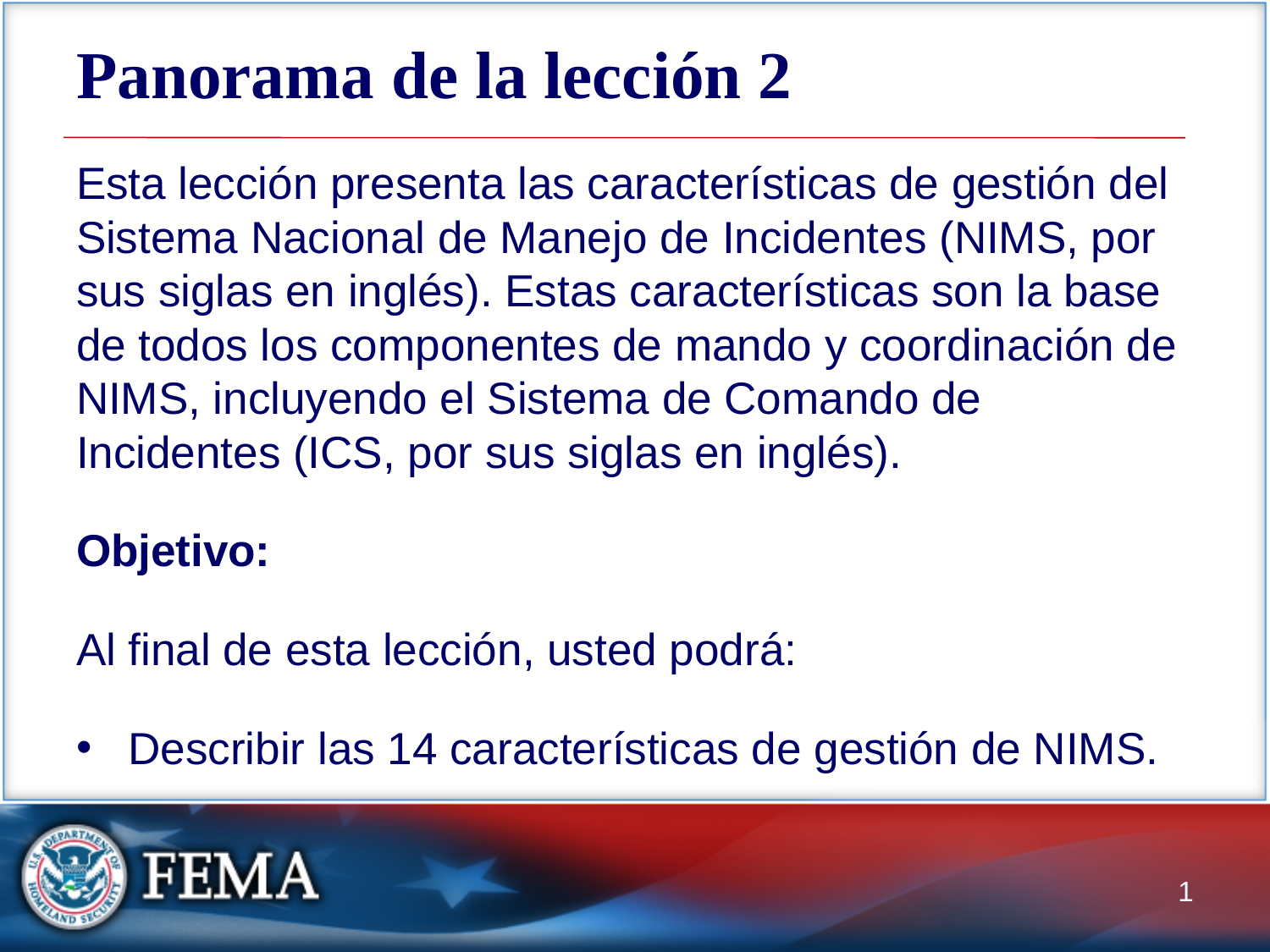

# Panorama de la lección 2
Esta lección presenta las características de gestión del Sistema Nacional de Manejo de Incidentes (NIMS, por sus siglas en inglés). Estas características son la base de todos los componentes de mando y coordinación de NIMS, incluyendo el Sistema de Comando de Incidentes (ICS, por sus siglas en inglés).
Objetivo:
Al final de esta lección, usted podrá:
Describir las 14 características de gestión de NIMS.
1